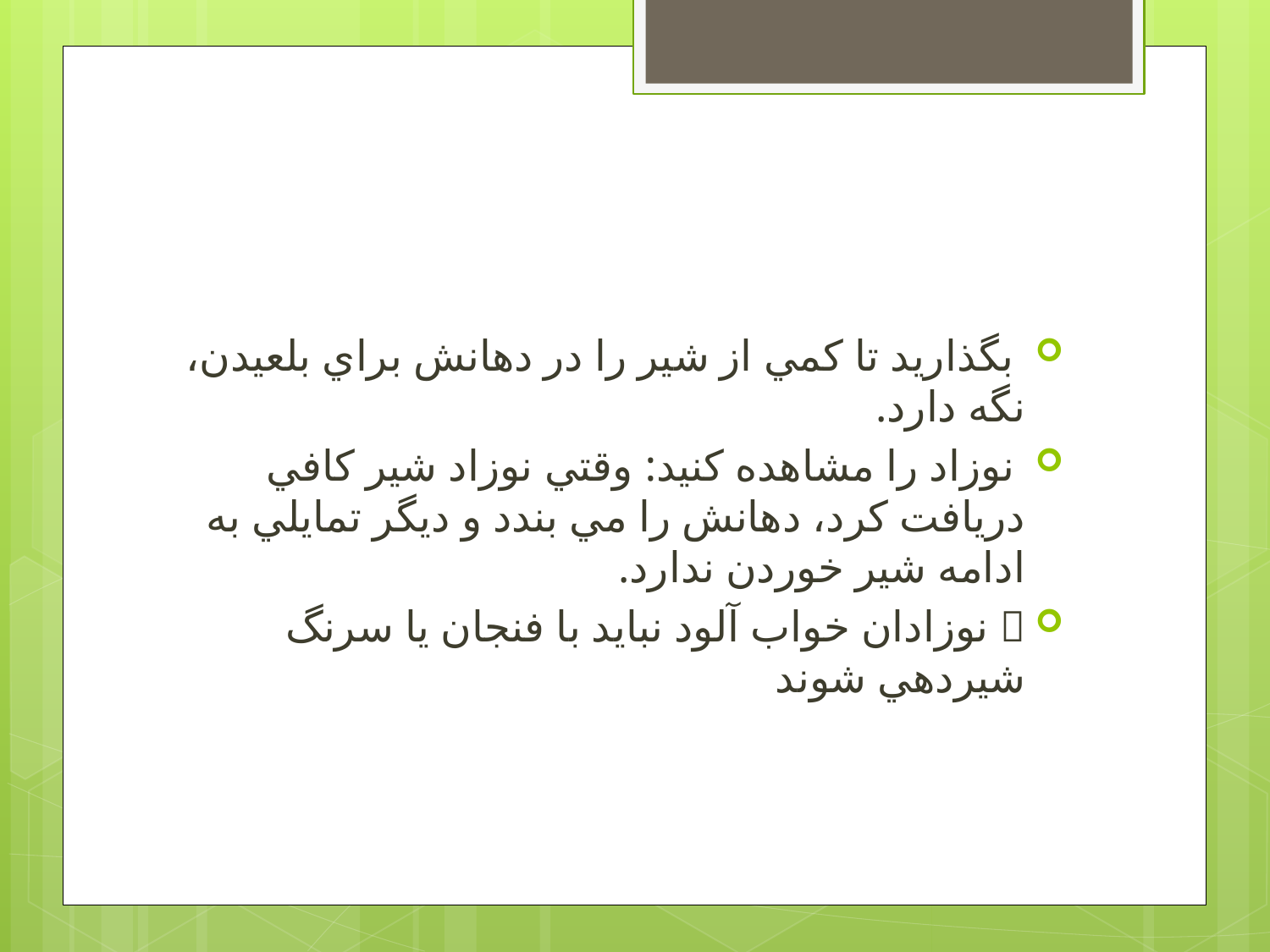

#
 بگذاريد تا كمي از شير را در دهانش براي بلعيدن، نگه دارد.
 نوزاد را مشاهده كنيد: وقتي نوزاد شير كافي دريافت كرد، دهانش را مي بندد و ديگر تمايلي به ادامه شير خوردن ندارد.
 نوزادان خواب آلود نبايد با فنجان يا سرنگ شيردهي شوند